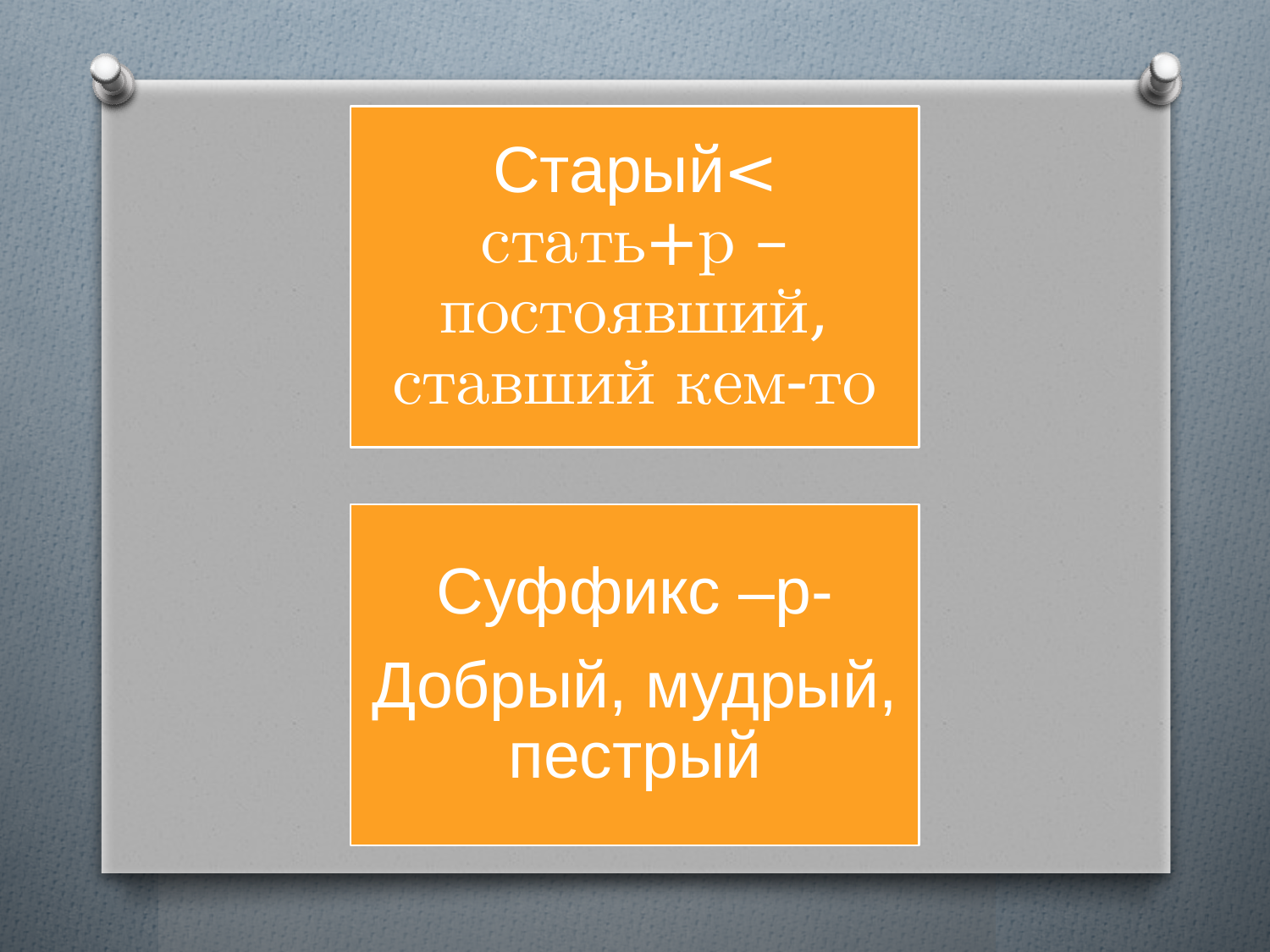

Старый< стать+р – постоявший, ставший кем-то
Суффикс –р-
Добрый, мудрый, пестрый